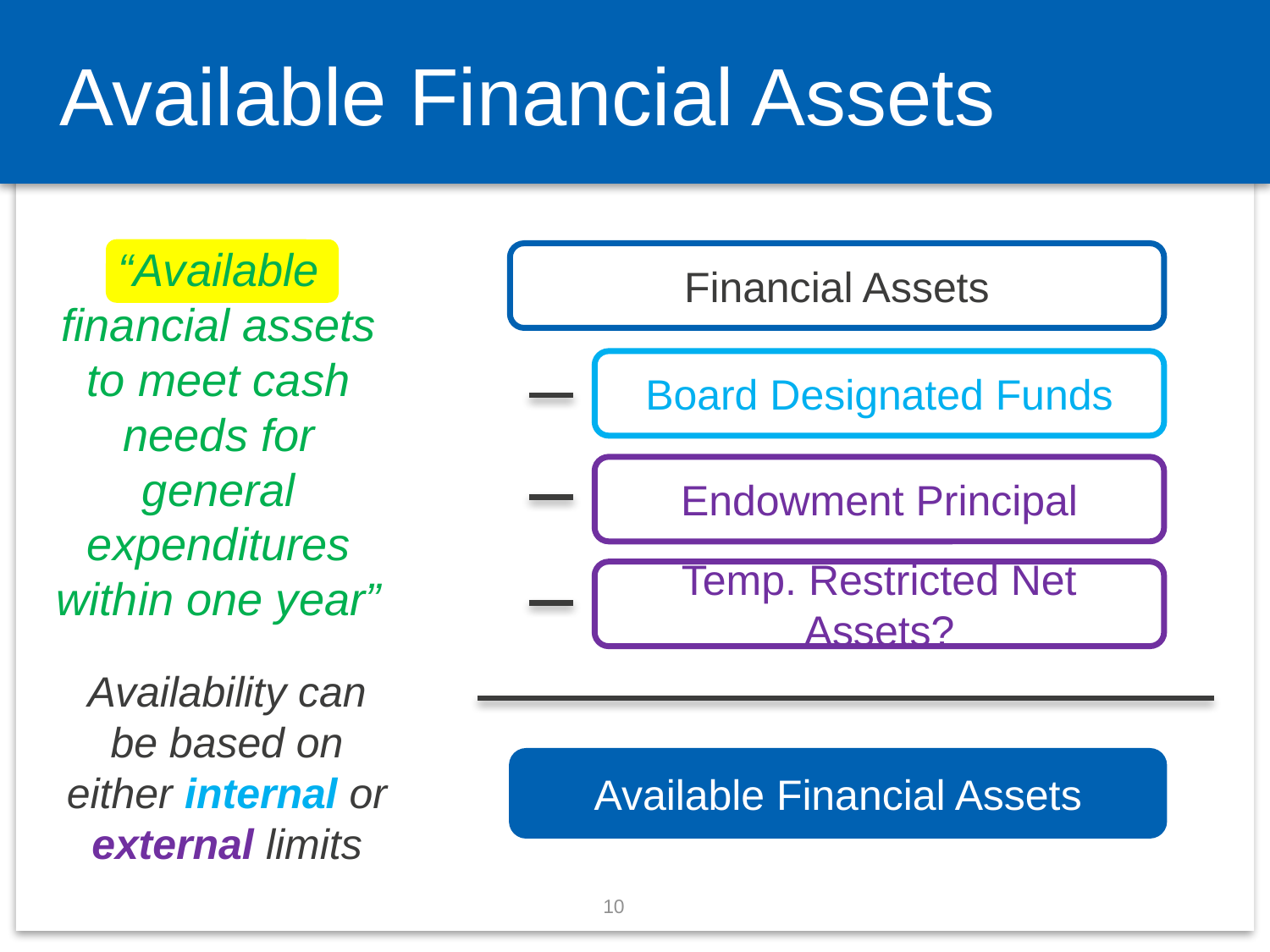

Available Financial Assets
#

“Available financial assets to meet cash needs for general expenditures within one year”

Financial Assets
Board Designated Funds
Endowment Principal
Temp. Restricted Net Assets?

Availability can be based on either internal or external limits
Available Financial Assets